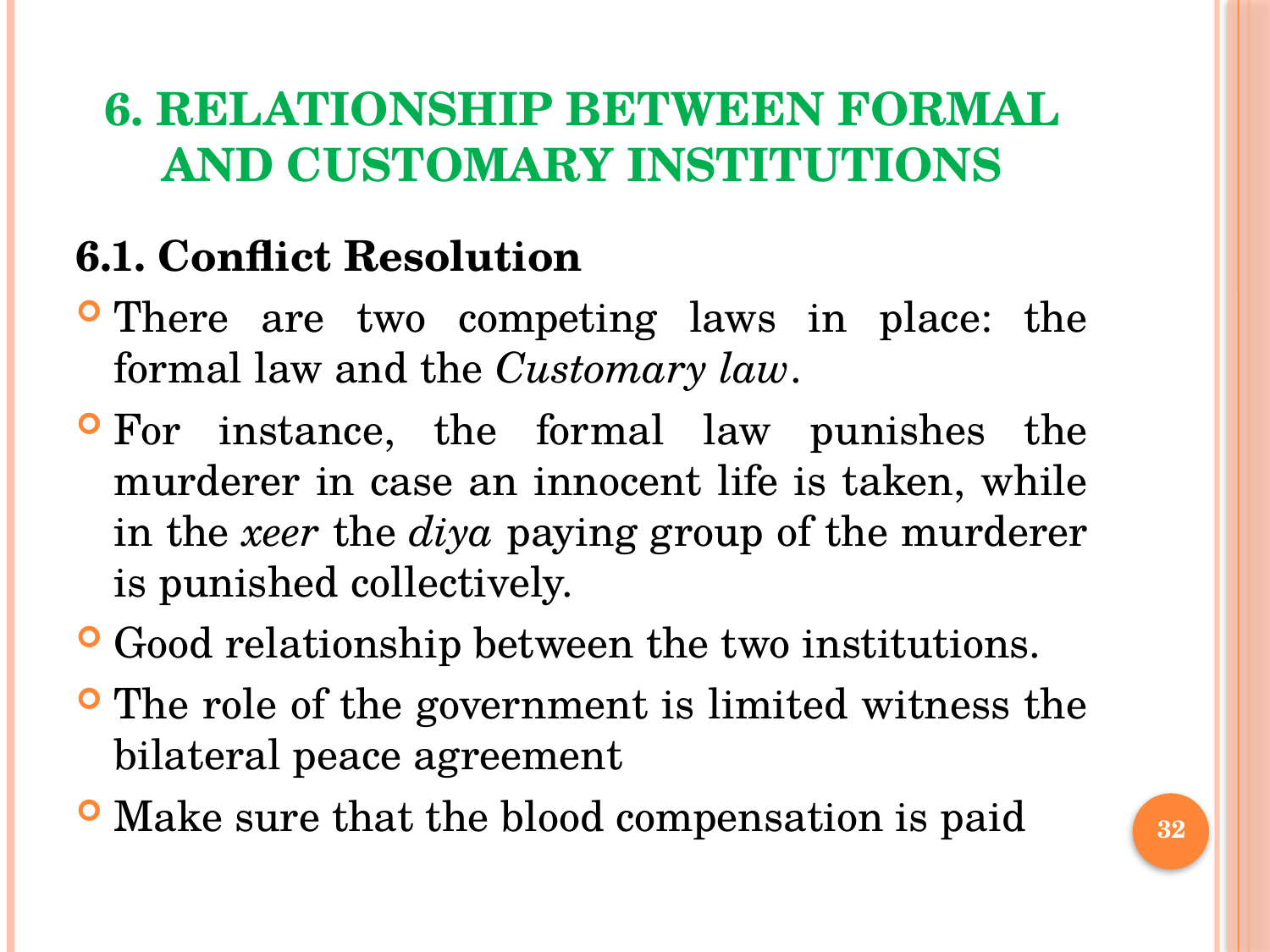

# 6. Relationship between formal and customary institutions
6.1. Conflict Resolution
There are two competing laws in place: the formal law and the Customary law.
For instance, the formal law punishes the murderer in case an innocent life is taken, while in the xeer the diya paying group of the murderer is punished collectively.
Good relationship between the two institutions.
The role of the government is limited witness the bilateral peace agreement
Make sure that the blood compensation is paid

32